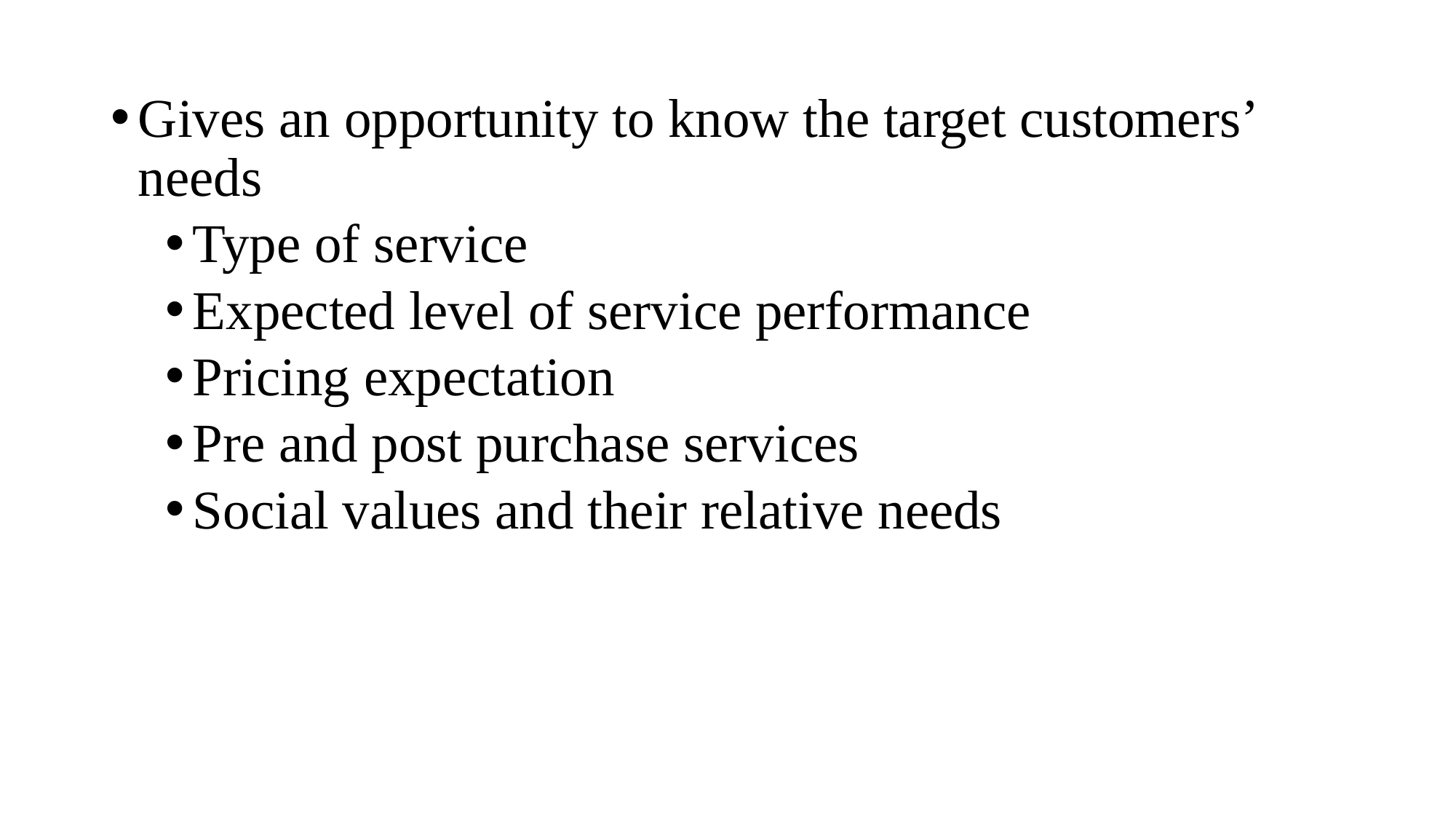

Gives an opportunity to know the target customers’ needs
Type of service
Expected level of service performance
Pricing expectation
Pre and post purchase services
Social values and their relative needs